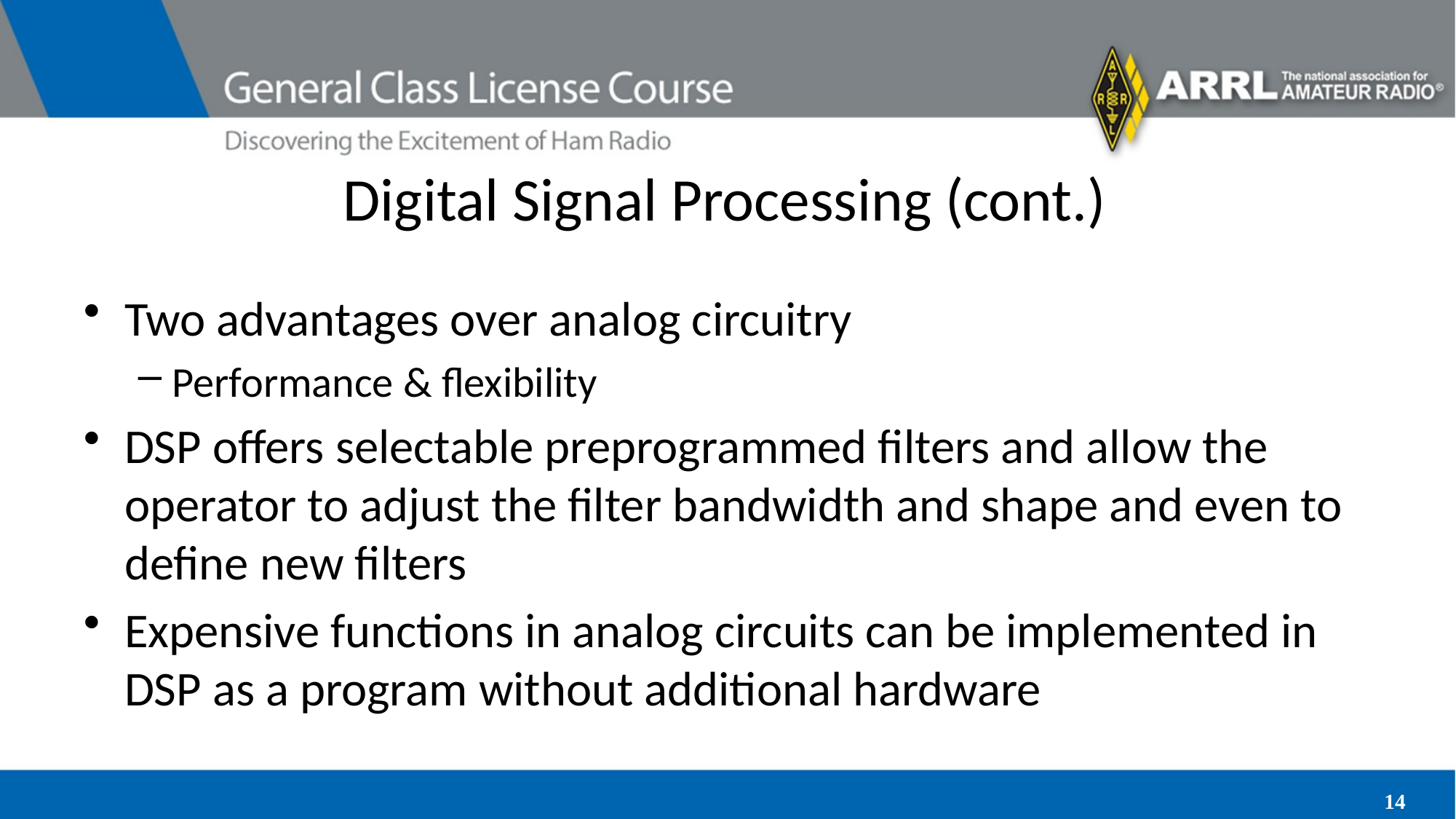

# Digital Signal Processing (cont.)
Two advantages over analog circuitry
Performance & flexibility
DSP offers selectable preprogrammed filters and allow the operator to adjust the filter bandwidth and shape and even to define new filters
Expensive functions in analog circuits can be implemented in DSP as a program without additional hardware